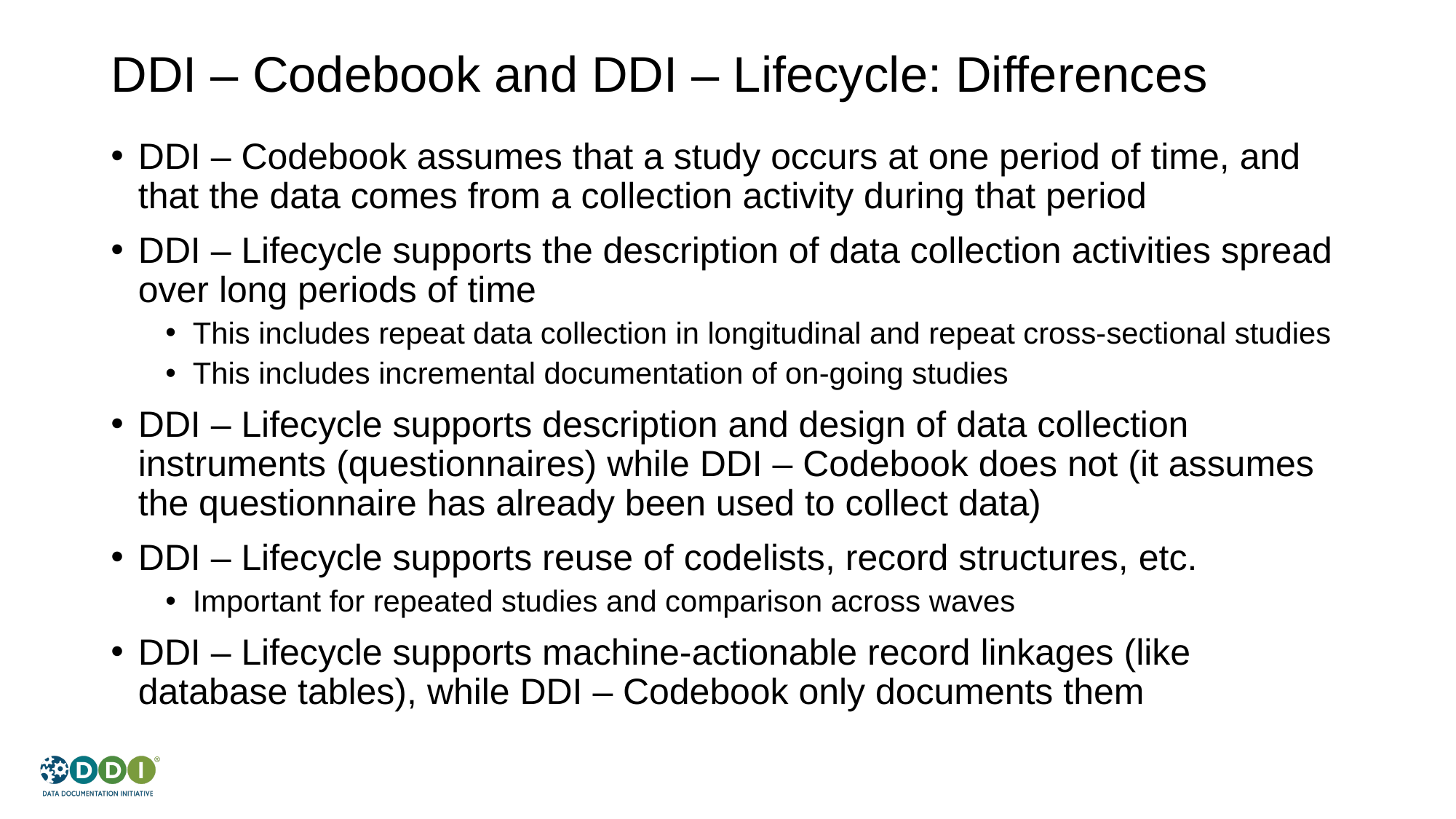

# DDI – Codebook and DDI – Lifecycle: Differences
DDI – Codebook assumes that a study occurs at one period of time, and that the data comes from a collection activity during that period
DDI – Lifecycle supports the description of data collection activities spread over long periods of time
This includes repeat data collection in longitudinal and repeat cross-sectional studies
This includes incremental documentation of on-going studies
DDI – Lifecycle supports description and design of data collection instruments (questionnaires) while DDI – Codebook does not (it assumes the questionnaire has already been used to collect data)
DDI – Lifecycle supports reuse of codelists, record structures, etc.
Important for repeated studies and comparison across waves
DDI – Lifecycle supports machine-actionable record linkages (like database tables), while DDI – Codebook only documents them